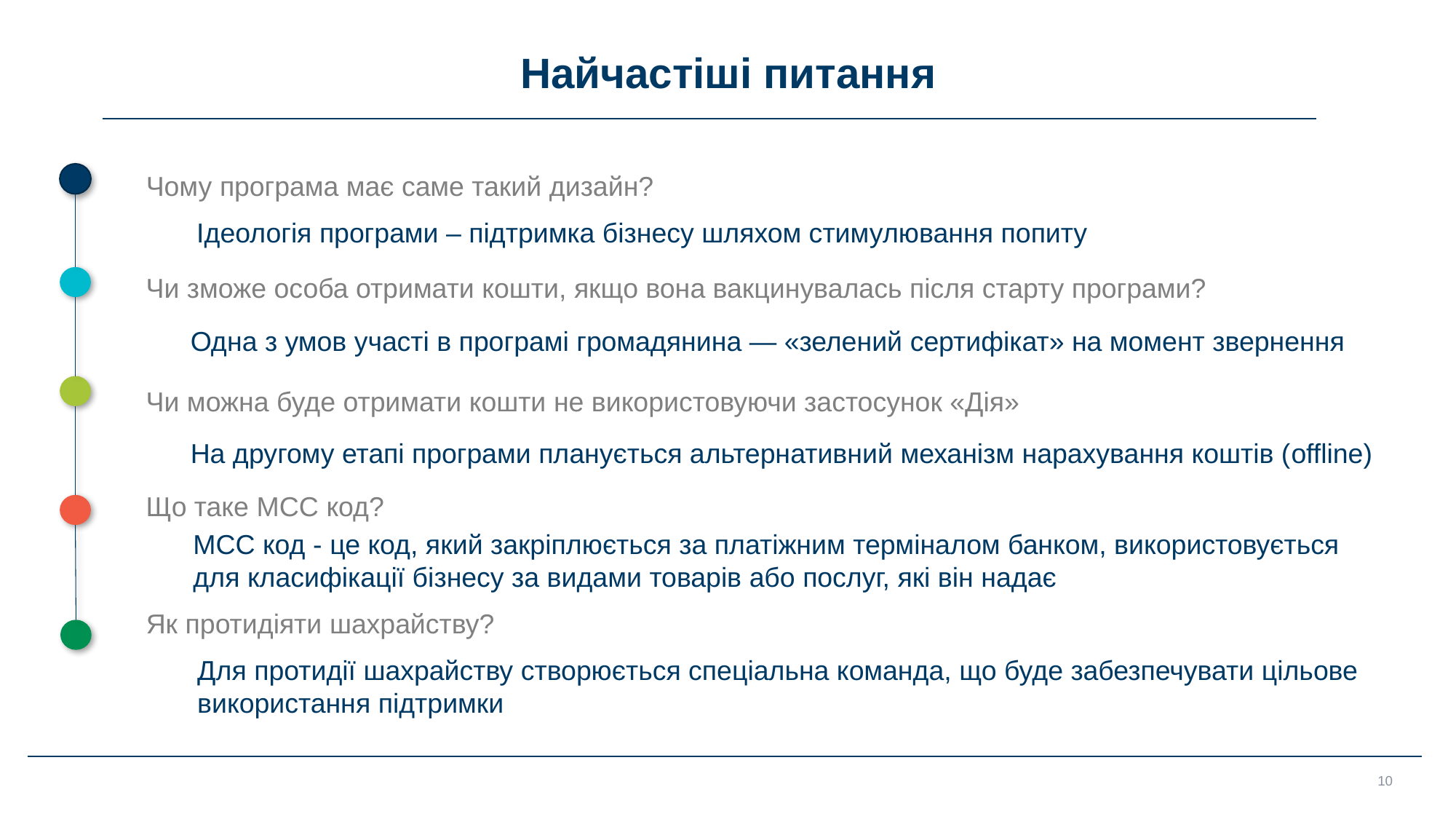

# Найчастіші питання

Чому програма має саме такий дизайн?
Ідеологія програми – підтримка бізнесу шляхом стимулювання попиту
Чи зможе особа отримати кошти, якщо вона вакцинувалась після старту програми?

Одна з умов участі в програмі громадянина — «зелений сертифікат» на момент звернення

Чи можна буде отримати кошти не використовуючи застосунок «Дія»
На другому етапі програми планується альтернативний механізм нарахування коштів (offline)
Що таке MCC код?

MCC код - це код, який закріплюється за платіжним терміналом банком, використовується для класифікації бізнесу за видами товарів або послуг, які він надає
Як протидіяти шахрайству?

Для протидії шахрайству створюється спеціальна команда, що буде забезпечувати цільове використання підтримки

10